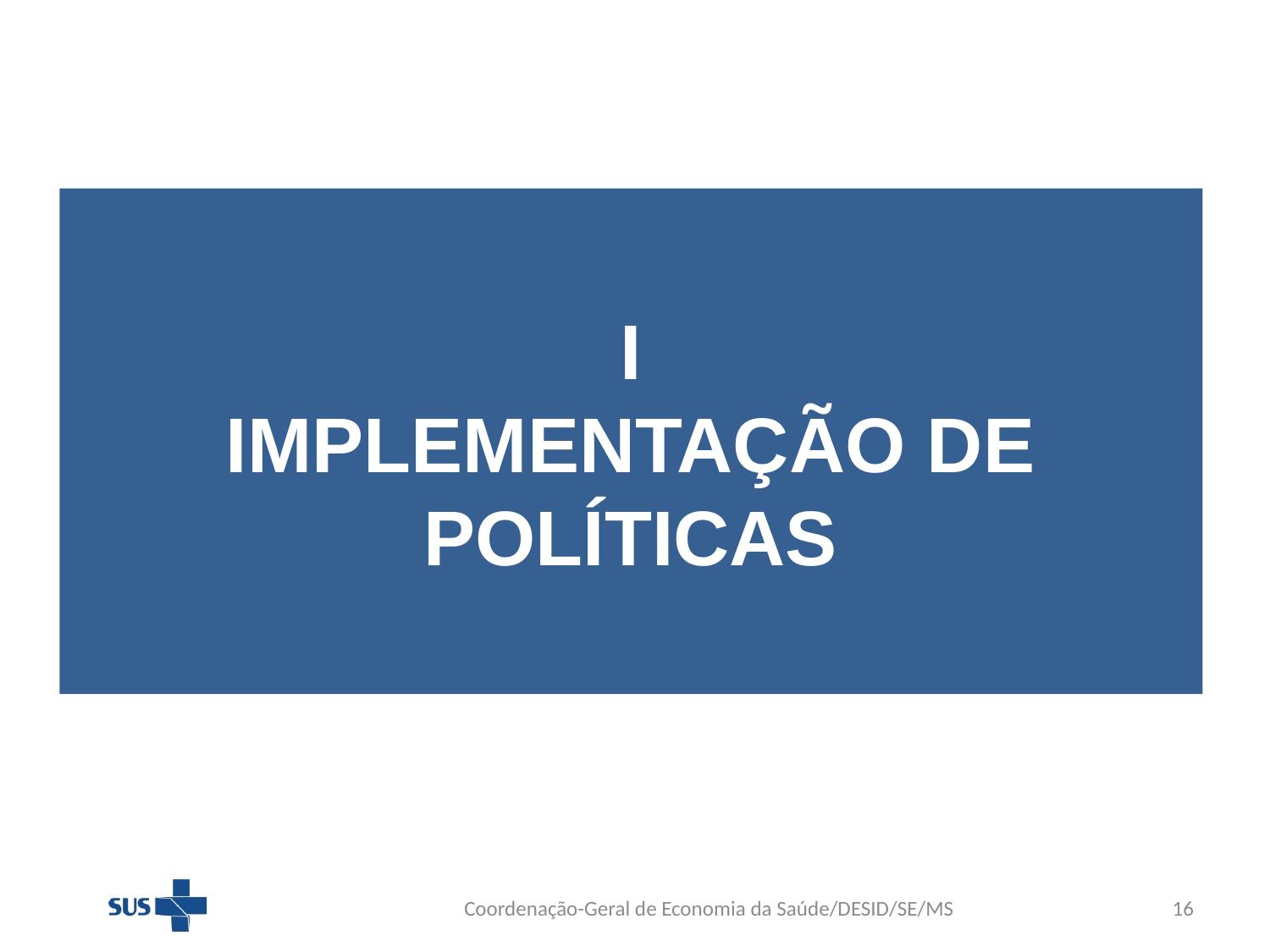

# I IMPLEMENTAÇÃO DE POLÍTICAS
Coordenação-Geral de Economia da Saúde/DESID/SE/MS
16